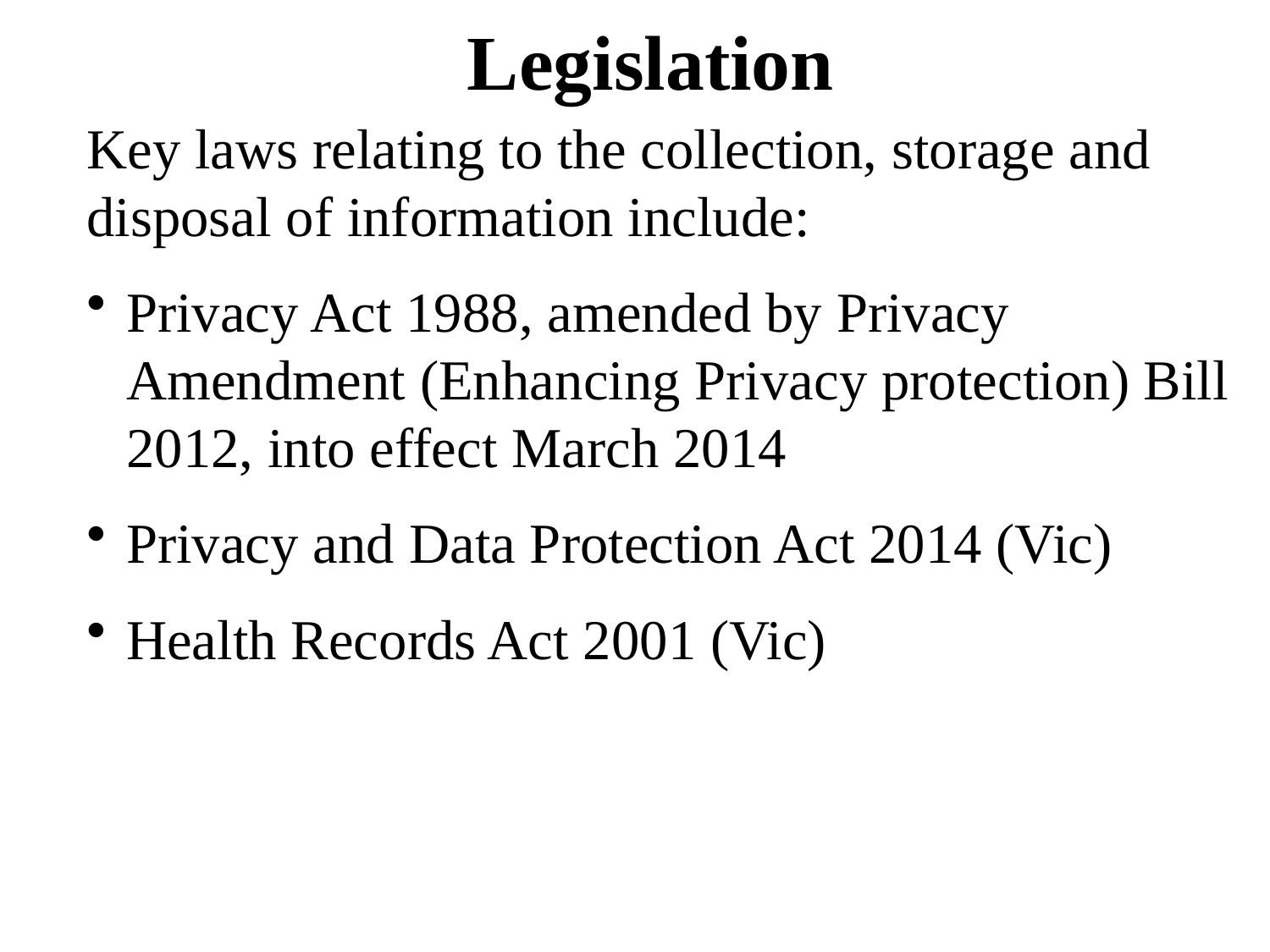

Legislation
Key laws relating to the collection, storage and disposal of information include:
Privacy Act 1988, amended by Privacy Amendment (Enhancing Privacy protection) Bill 2012, into effect March 2014
Privacy and Data Protection Act 2014 (Vic)
Health Records Act 2001 (Vic)